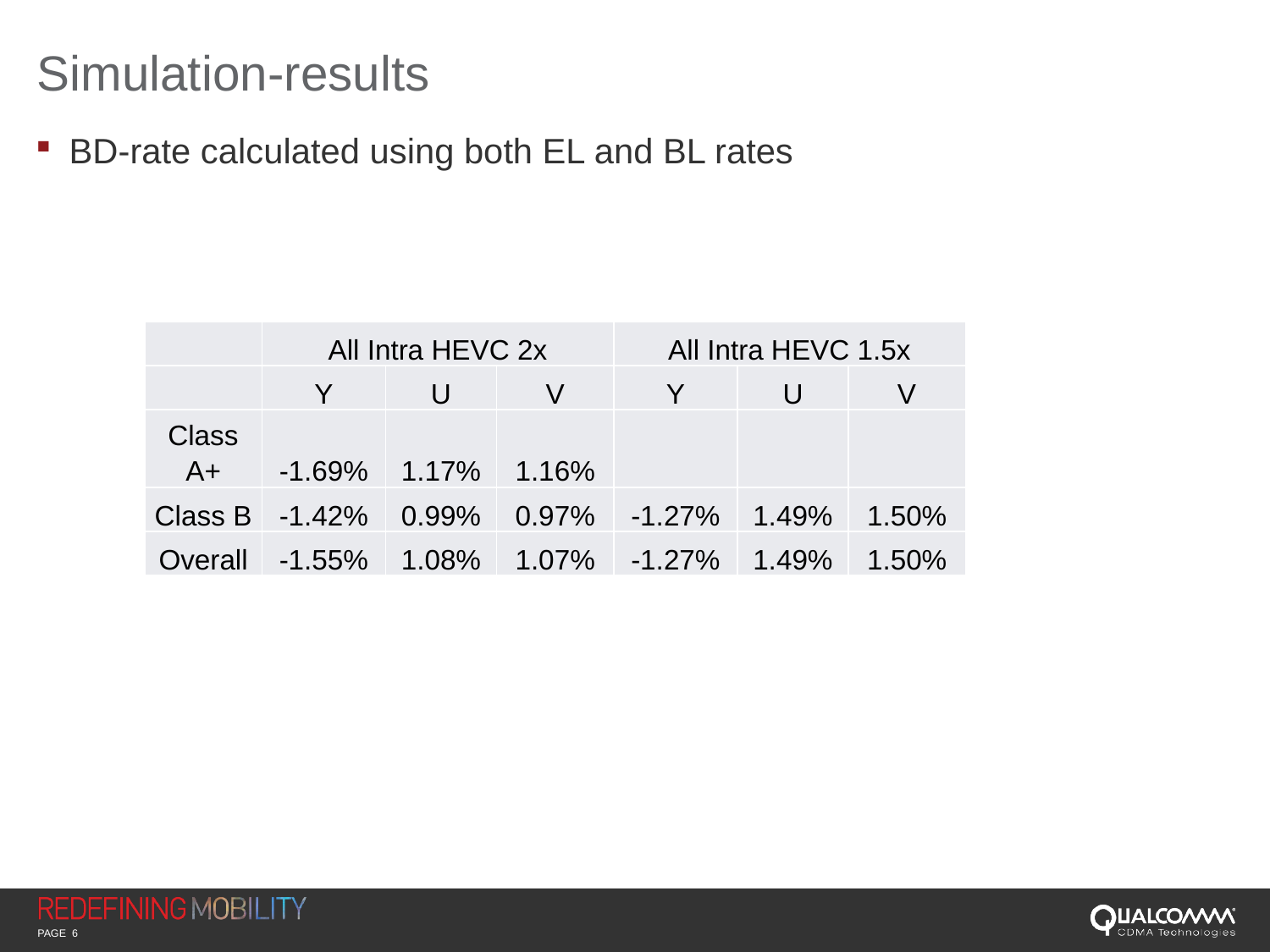

# Simulation-results
 BD-rate calculated using both EL and BL rates
|  | All Intra HEVC 2x |  |  | All Intra HEVC 1.5x |  |  |
| --- | --- | --- | --- | --- | --- | --- |
|  | Y | U | V | Y | U | V |
| Class A+ | -1.69% | 1.17% | 1.16% |  |  |  |
| Class B | -1.42% | 0.99% | 0.97% | -1.27% | 1.49% | 1.50% |
| Overall | -1.55% | 1.08% | 1.07% | -1.27% | 1.49% | 1.50% |